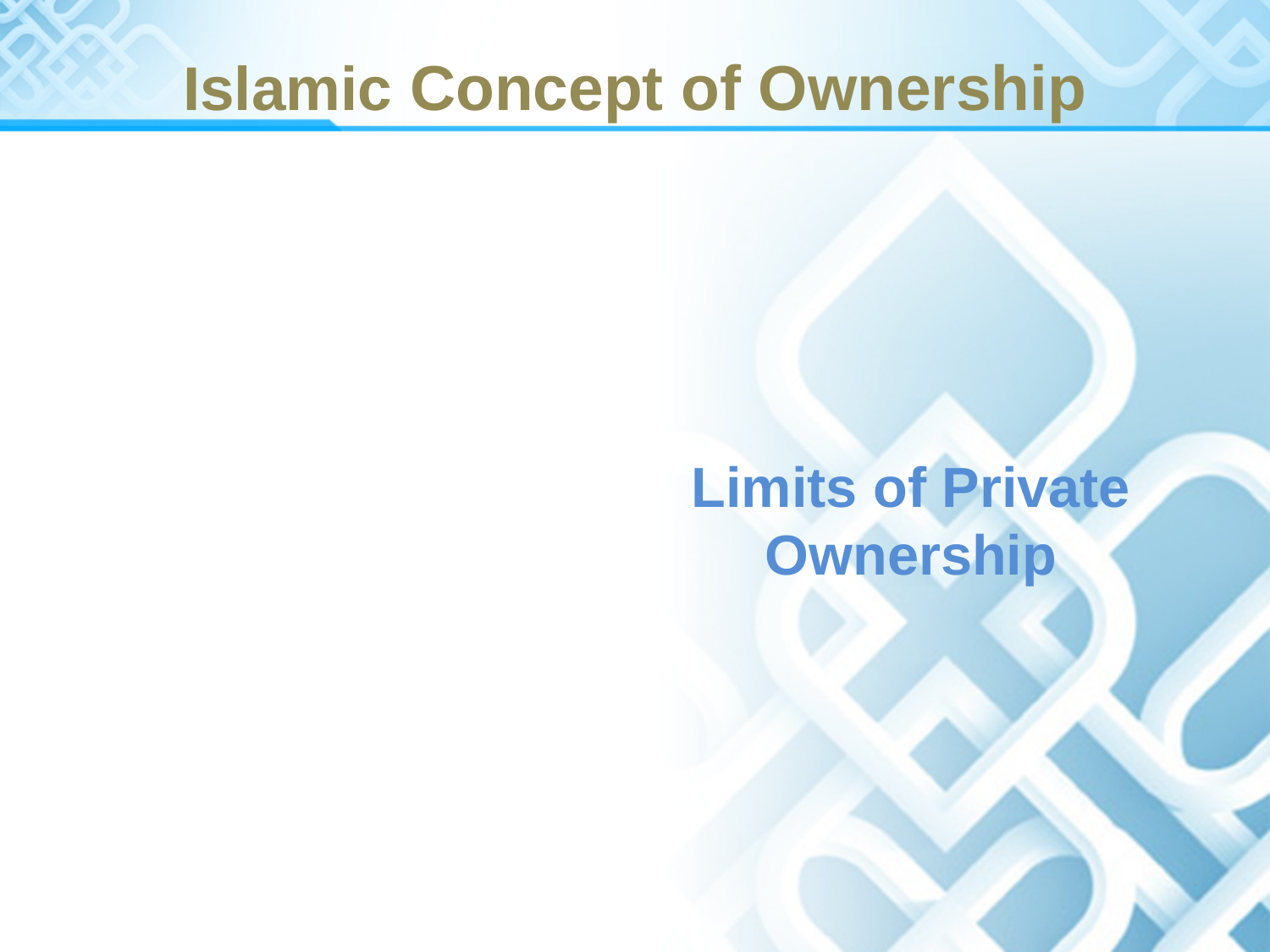

# Islamic Concept of Ownership
Limits of Private Ownership